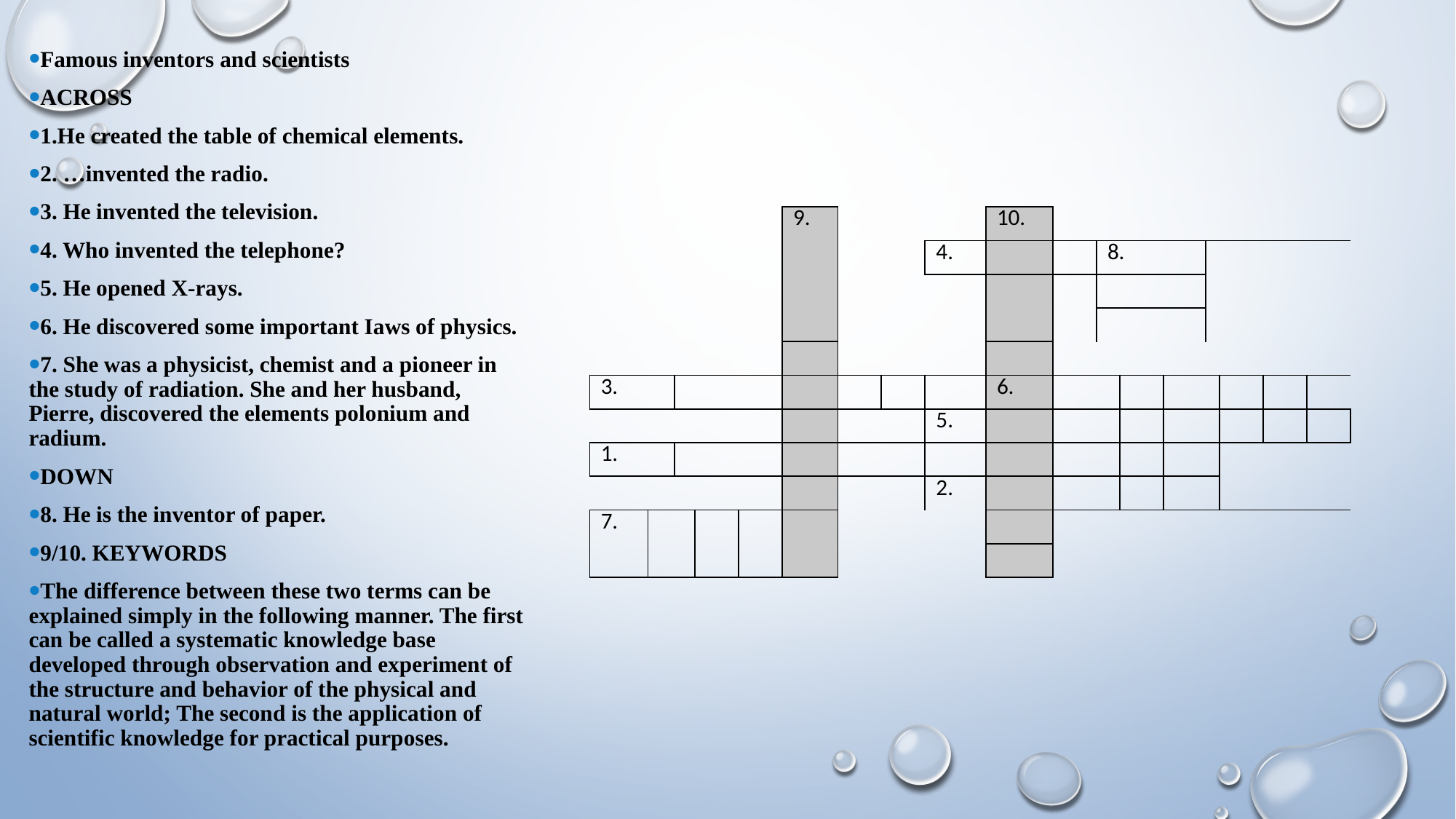

Famous inventors and scientists
ACROSS
1.He created the table of chemical elements.
2. …invented the radio.
3. He invented the television.
4. Who invented the telephone?
5. He opened X-rays.
6. He discovered some important Iaws of physics.
7. She was a physicist, chemist and a pioneer in the study of radiation. She and her husband, Pierre, discovered the elements polonium and radium.
DOWN
8. He is the inventor of paper.
9/10. KEYWORDS
The difference between these two terms can be explained simply in the following manner. The first can be called a systematic knowledge base developed through observation and experiment of the structure and behavior of the physical and natural world; The second is the application of scientific knowledge for practical purposes.

|  |  |  |  |  | 9. |  |  |  | 10. |  |  |  |  |  |  |  |  |
| --- | --- | --- | --- | --- | --- | --- | --- | --- | --- | --- | --- | --- | --- | --- | --- | --- | --- |
|  |  |  |  |  |  |  |  | 4. |  |  | 8. |  |  |  |  |  |  |
|  |  |  |  |  |  |  |  |  |  |  |  |  |  |  |  |  |  |
|  |  |  |  |  |  |  |  |  |  |  |  |  |  |  |  |  |  |
|  |  |  |  |  |  |  |  |  |  |  |  |  |  |  |  |  |  |
| 3. |  |  |  |  |  |  |  |  | 6. |  |  |  |  |  |  |  |  |
|  |  |  |  |  |  |  |  | 5. |  |  |  |  |  |  |  |  |  |
| 1. |  |  |  |  |  |  |  |  |  |  |  |  |  |  |  |  |  |
|  |  |  |  |  |  |  |  | 2. |  |  |  |  |  |  |  |  |  |
| 7. |  |  |  |  |  |  |  |  |  |  |  |  |  |  |  |  |  |
|  |  |  |  |  |  |  |  |  |  |  |  |  |  |  |  |  |  |